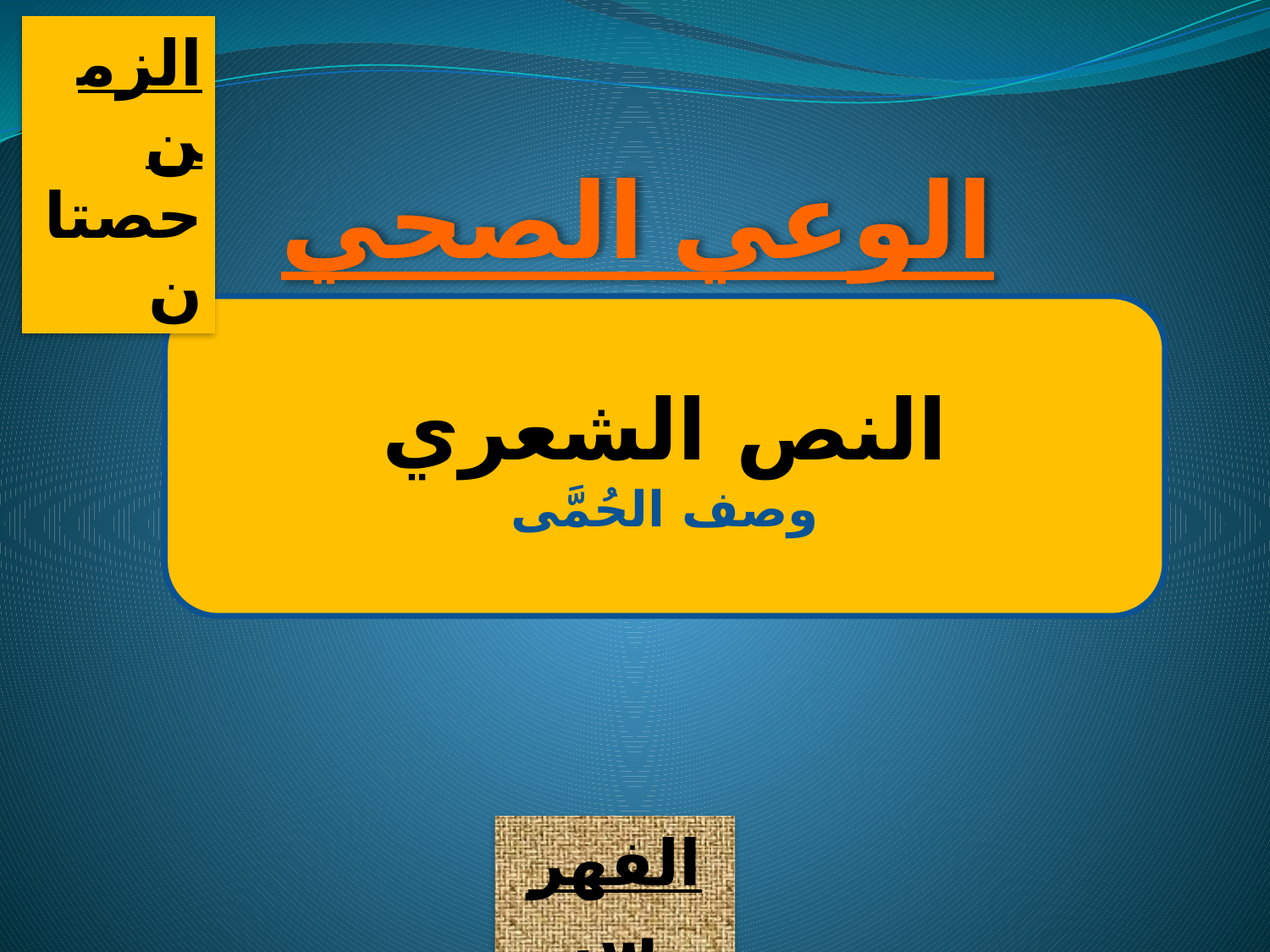

الزمن
حصتان
الوعي الصحي
النص الشعري
وصف الحُمَّى
الفهرس